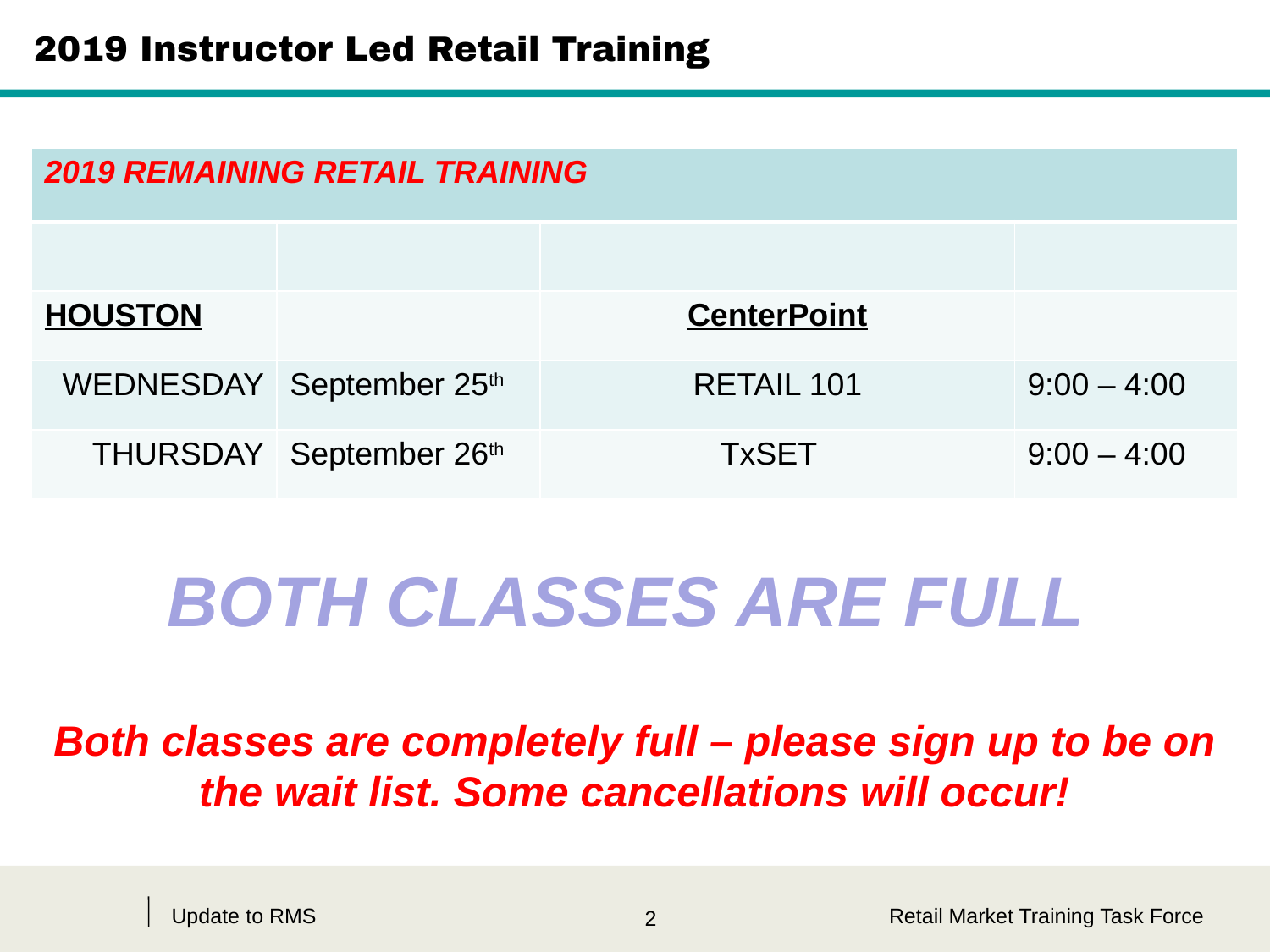

# 2019 Instructor Led Retail Training
| 2019 REMAINING RETAIL TRAINING |  |  |  |
| --- | --- | --- | --- |
|  |  |  |  |
| HOUSTON |  | CenterPoint |  |
| WEDNESDAY | September 25th | RETAIL 101 | 9:00 – 4:00 |
| THURSDAY | September 26th | TxSET | 9:00 – 4:00 |
BOTH CLASSES ARE FULL
Both classes are completely full – please sign up to be on the wait list. Some cancellations will occur!
Update to RMS
Retail Market Training Task Force